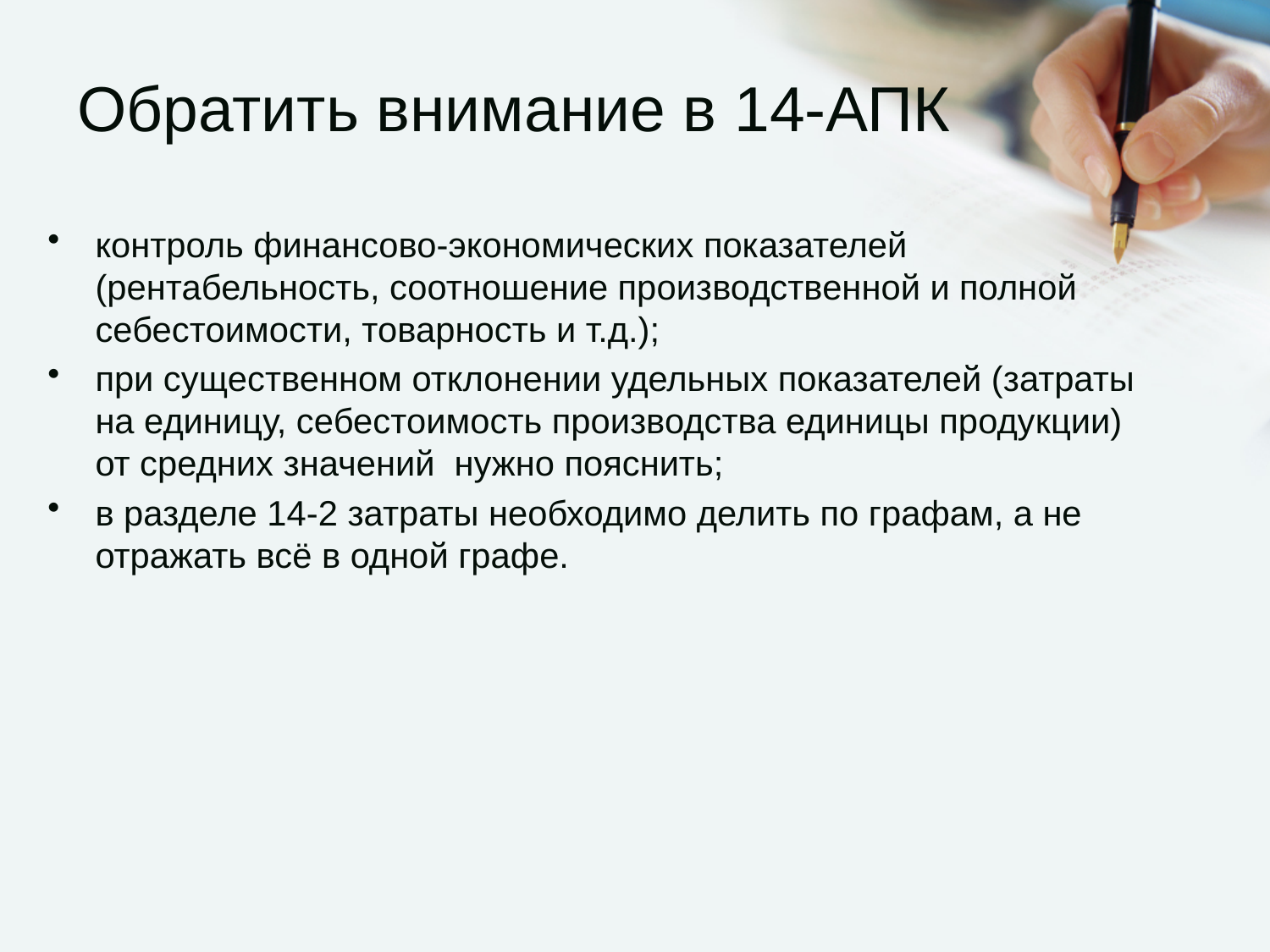

# Обратить внимание в 14-АПК
контроль финансово-экономических показателей (рентабельность, соотношение производственной и полной себестоимости, товарность и т.д.);
при существенном отклонении удельных показателей (затраты на единицу, себестоимость производства единицы продукции) от средних значений  нужно пояснить;
в разделе 14-2 затраты необходимо делить по графам, а не отражать всё в одной графе.